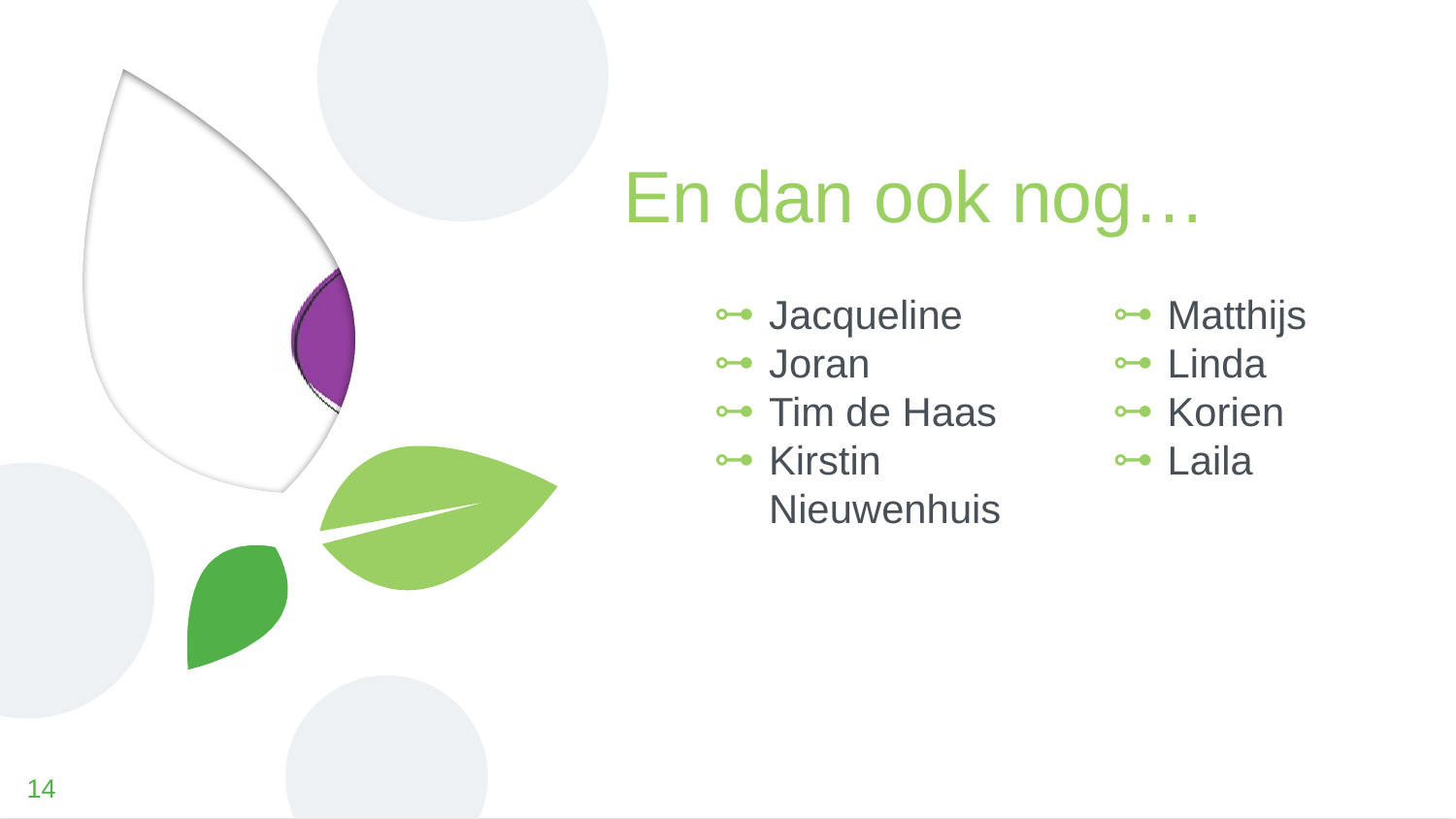

# En dan ook nog…
Jacqueline
Joran
Tim de Haas
Kirstin Nieuwenhuis
Matthijs
Linda
Korien
Laila
14